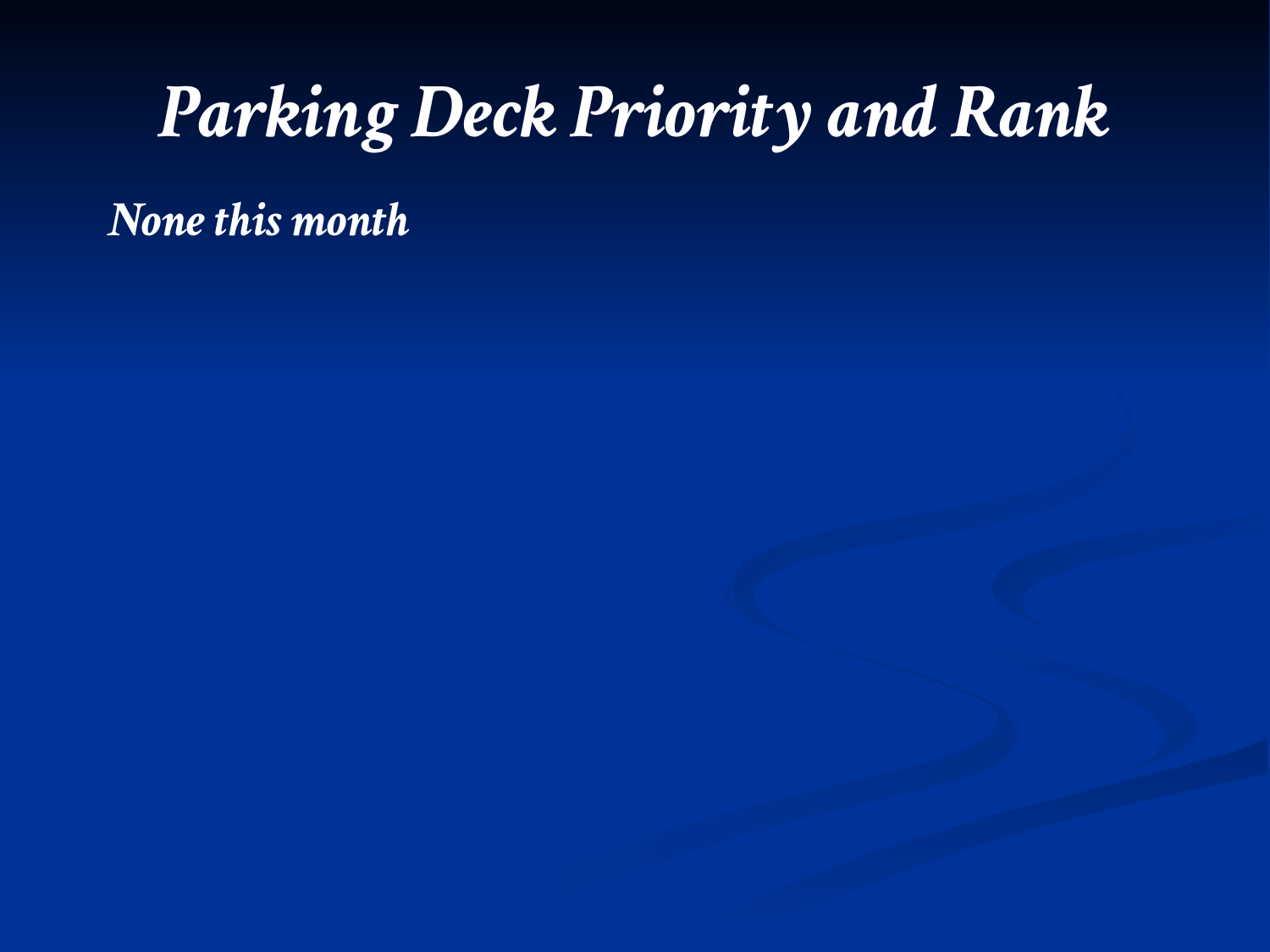

# Parking Deck Priority and Rank
None this month